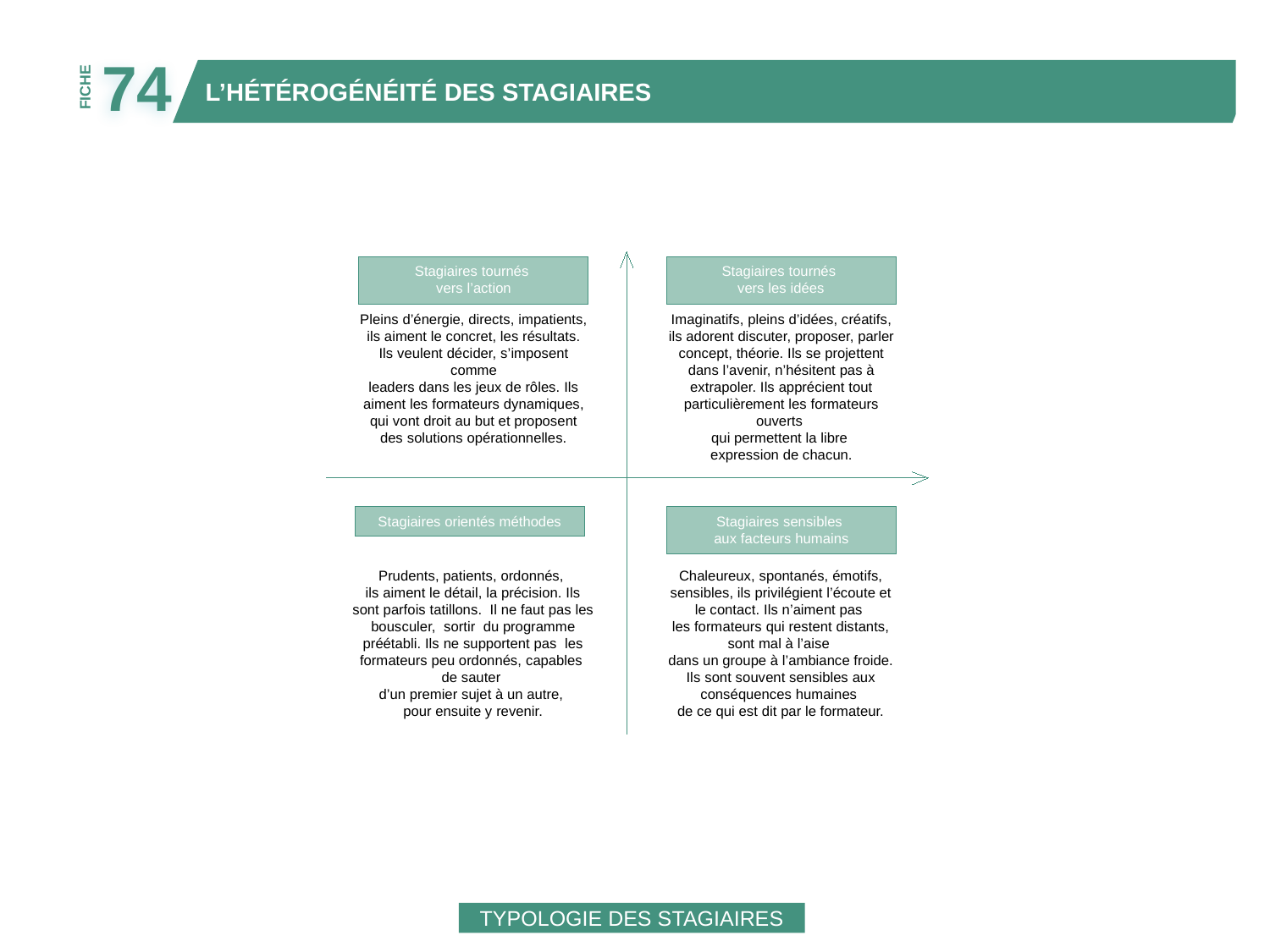

74

L’HÉTÉROGÉNÉITÉ DES STAGIAIRES
FICHE

Stagiaires tournés
vers l’action
Stagiaires tournés
vers les idées
Pleins d’énergie, directs, impatients, ils aiment le concret, les résultats. Ils veulent décider, s’imposent comme
leaders dans les jeux de rôles. Ils aiment les formateurs dynamiques, qui vont droit au but et proposent des solutions opérationnelles.
Imaginatifs, pleins d’idées, créatifs, ils adorent discuter, proposer, parler concept, théorie. Ils se projettent dans l’avenir, n’hésitent pas à extrapoler. Ils apprécient tout particulièrement les formateurs ouverts
qui permettent la libre
expression de chacun.

Stagiaires orientés méthodes
Stagiaires sensibles
aux facteurs humains
Prudents, patients, ordonnés,
ils aiment le détail, la précision. Ils sont parfois tatillons.  Il ne faut pas les bousculer,  sortir  du programme préétabli. Ils ne supportent pas  les formateurs peu ordonnés, capables  de sauter
d’un premier sujet à un autre,
pour ensuite y revenir.
Chaleureux, spontanés, émotifs,
sensibles, ils privilégient l’écoute et le contact. Ils n’aiment pas
les formateurs qui restent distants, sont mal à l’aise
dans un groupe à l’ambiance froide. Ils sont souvent sensibles aux conséquences humaines
de ce qui est dit par le formateur.
TYPOLOGIE DES STAGIAIRES